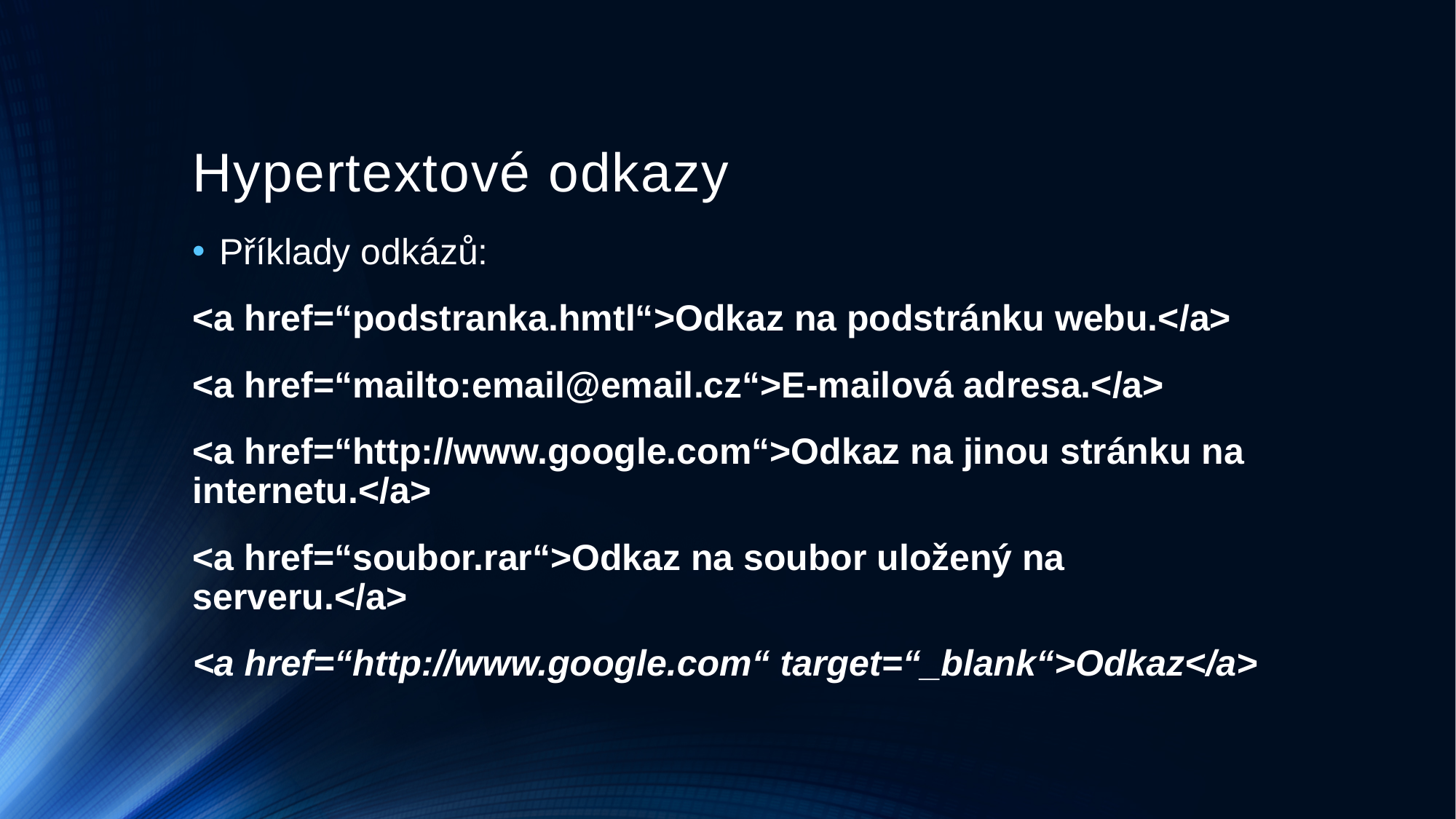

# Hypertextové odkazy
Příklady odkázů:
<a href=“podstranka.hmtl“>Odkaz na podstránku webu.</a>
<a href=“mailto:email@email.cz“>E-mailová adresa.</a>
<a href=“http://www.google.com“>Odkaz na jinou stránku na internetu.</a>
<a href=“soubor.rar“>Odkaz na soubor uložený na serveru.</a>
<a href=“http://www.google.com“ target=“_blank“>Odkaz</a>